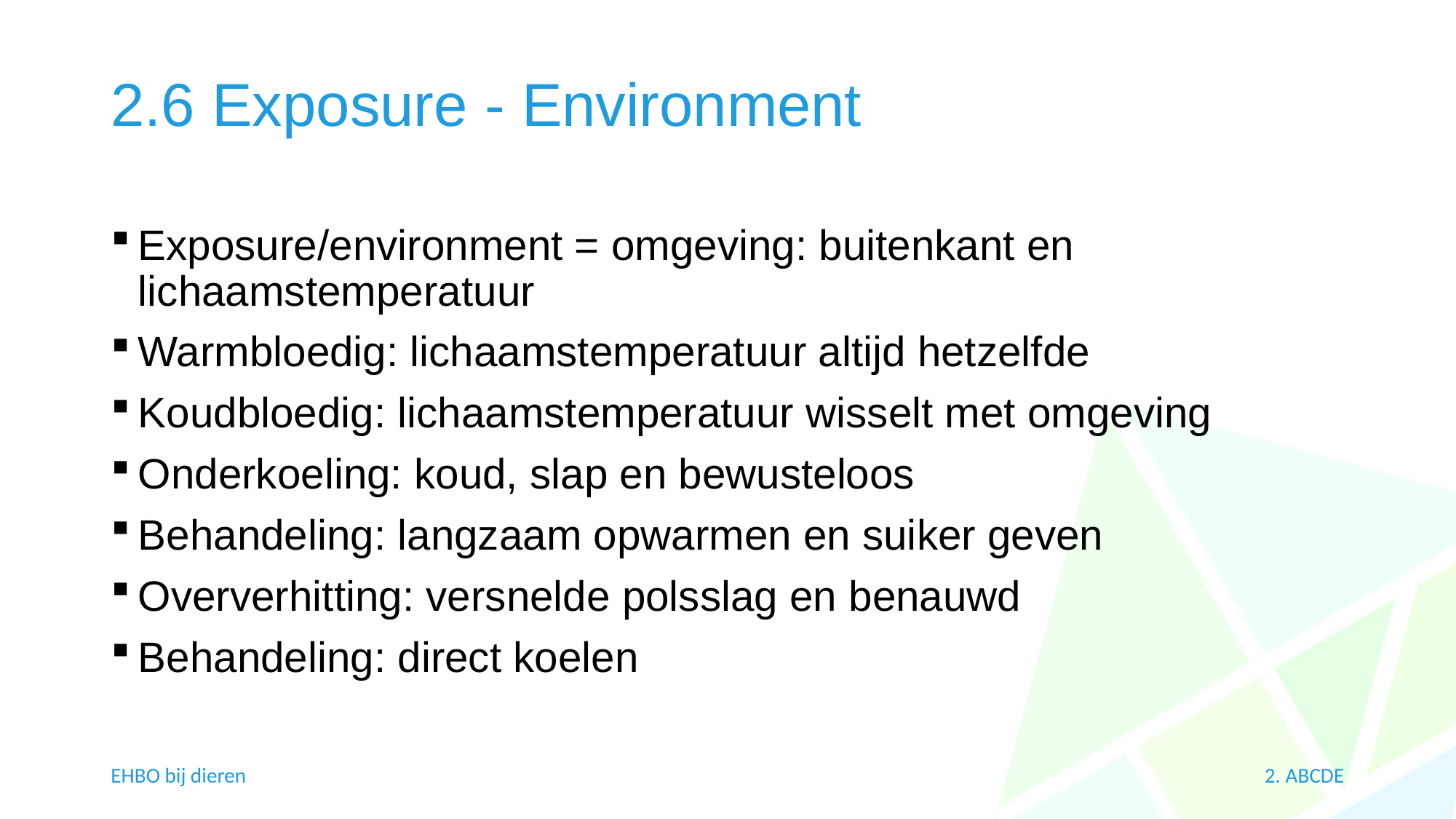

# 2.6 Exposure - Environment
Exposure/environment = omgeving: buitenkant en lichaamstemperatuur
Warmbloedig: lichaamstemperatuur altijd hetzelfde
Koudbloedig: lichaamstemperatuur wisselt met omgeving
Onderkoeling: koud, slap en bewusteloos
Behandeling: langzaam opwarmen en suiker geven
Oververhitting: versnelde polsslag en benauwd
Behandeling: direct koelen

EHBO bij dieren
2. ABCDE